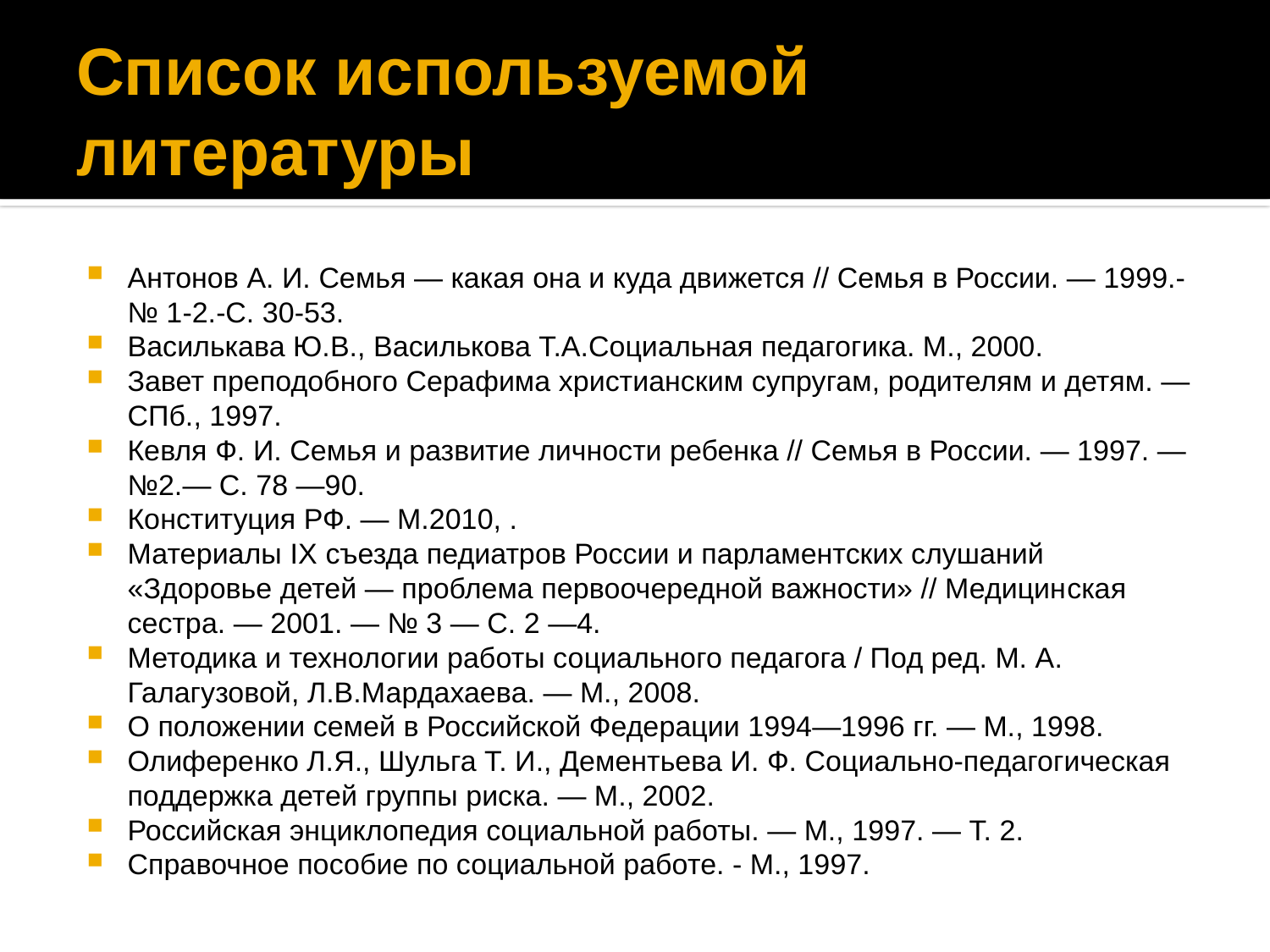

# Список используемой литературы
Антонов А. И. Семья — какая она и куда движется // Семья в России. — 1999.-№ 1-2.-С. 30-53.
Василькава Ю.В., Василькова Т.А.Социальная педагогика. М., 2000.
Завет преподобного Серафима христианским супругам, родителям и детям. — СПб., 1997.
Кевля Ф. И. Семья и развитие личности ребенка // Семья в России. — 1997. — №2.— С. 78 —90.
Конституция РФ. — М.2010, .
Материалы IX съезда педиатров России и парламентских слушаний «Здоровье детей — проблема первоочередной важности» // Медицин­ская сестра. — 2001. — № 3 — С. 2 —4.
Методика и технологии работы социального педагога / Под ред. М. А. Галагузовой, Л.В.Мардахаева. — М., 2008.
О положении семей в Российской Федерации 1994—1996 гг. — М., 1998.
Олиференко Л.Я., Шульга Т. И., Дементьева И. Ф. Социально-педагогическая поддержка детей группы риска. — М., 2002.
Российская энциклопедия социальной работы. — М., 1997. — Т. 2.
Справочное пособие по социальной работе. - М., 1997.